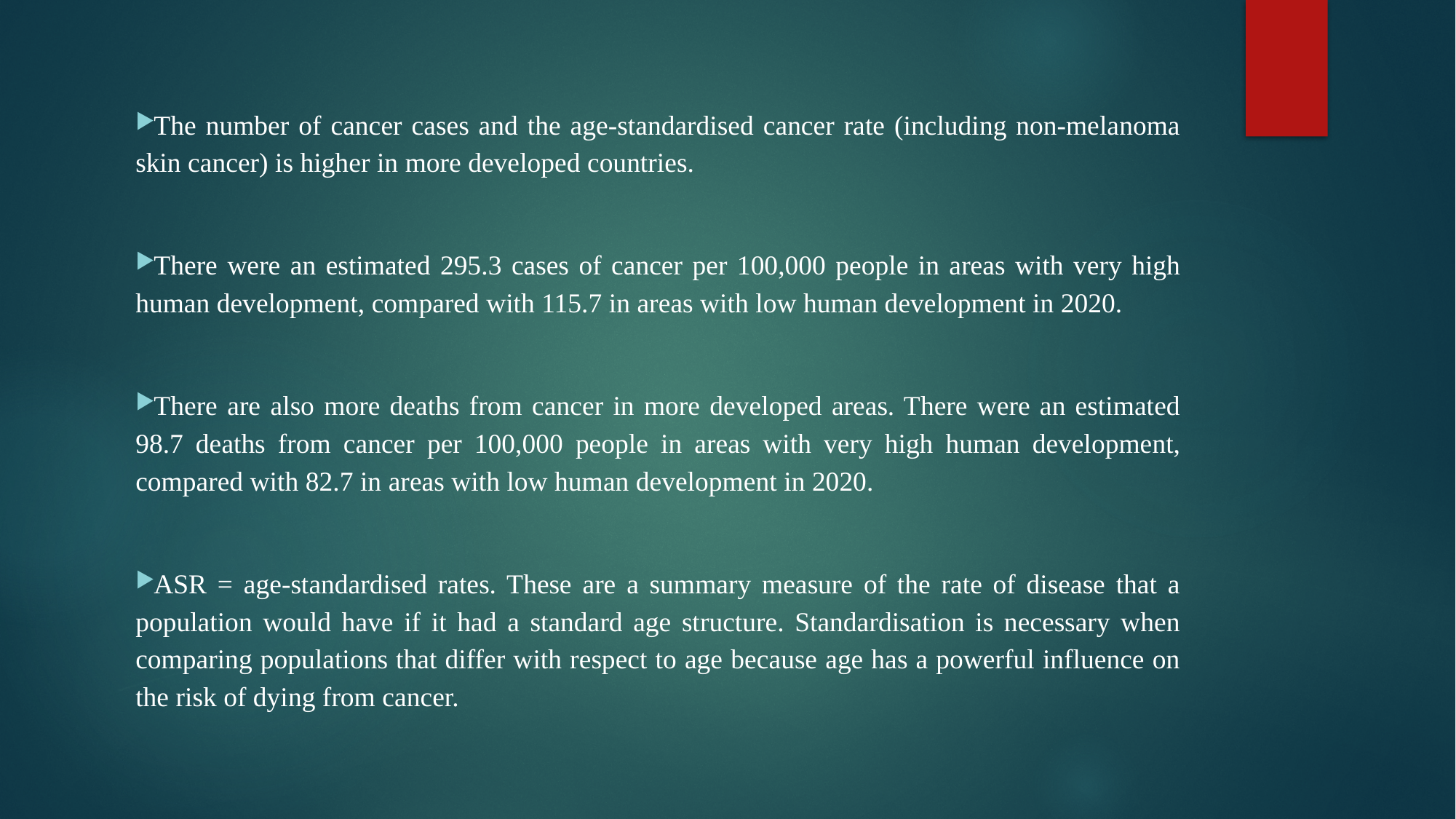

The number of cancer cases and the age-standardised cancer rate (including non-melanoma skin cancer) is higher in more developed countries.

There were an estimated 295.3 cases of cancer per 100,000 people in areas with very high human development, compared with 115.7 in areas with low human development in 2020.

There are also more deaths from cancer in more developed areas. There were an estimated 98.7 deaths from cancer per 100,000 people in areas with very high human development, compared with 82.7 in areas with low human development in 2020.

ASR = age-standardised rates. These are a summary measure of the rate of disease that a population would have if it had a standard age structure. Standardisation is necessary when comparing populations that differ with respect to age because age has a powerful influence on the risk of dying from cancer.